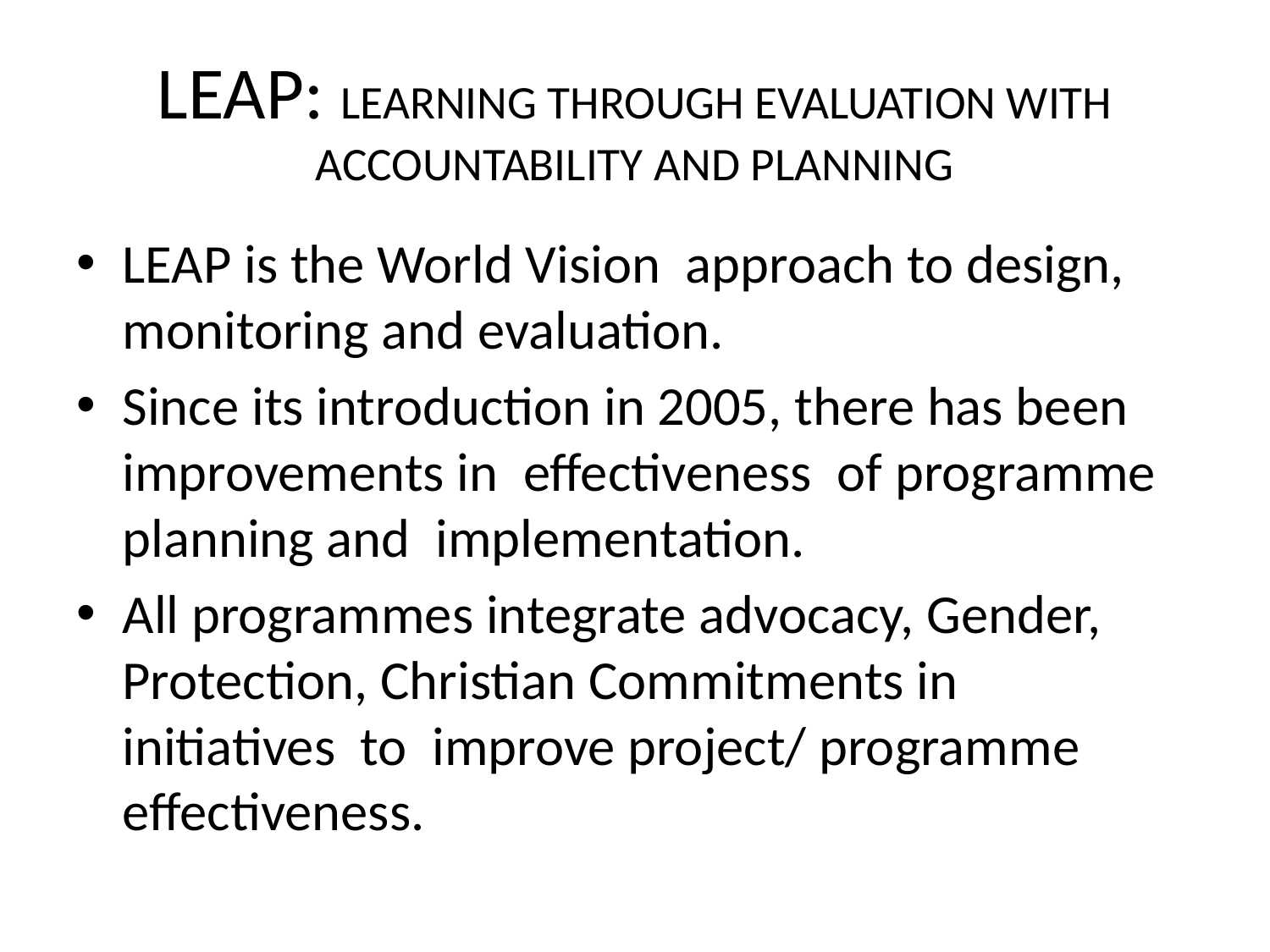

# LEAP: LEARNING THROUGH EVALUATION WITH ACCOUNTABILITY AND PLANNING
LEAP is the World Vision  approach to design, monitoring and evaluation.
Since its introduction in 2005, there has been improvements in  effectiveness  of programme planning and  implementation.
All programmes integrate advocacy, Gender, Protection, Christian Commitments in  initiatives  to  improve project/ programme effectiveness.